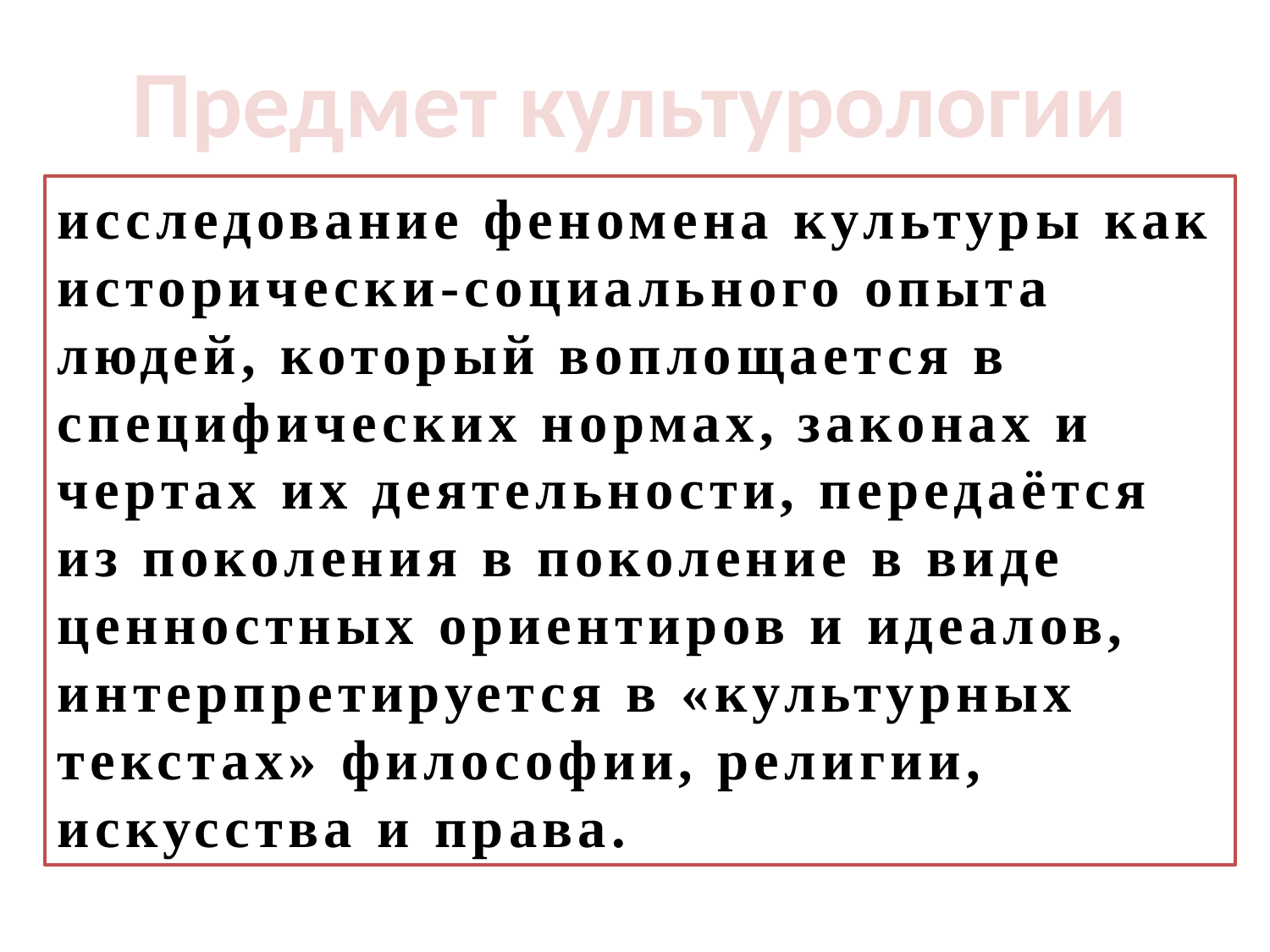

Предмет культурологии
исследование феномена культуры как исторически-социального опыта людей, который воплощается в специфических нормах, законах и чертах их деятельности, передаётся из поколения в поколение в виде ценностных ориентиров и идеалов, интерпретируется в «культурных текстах» философии, религии, искусства и права.